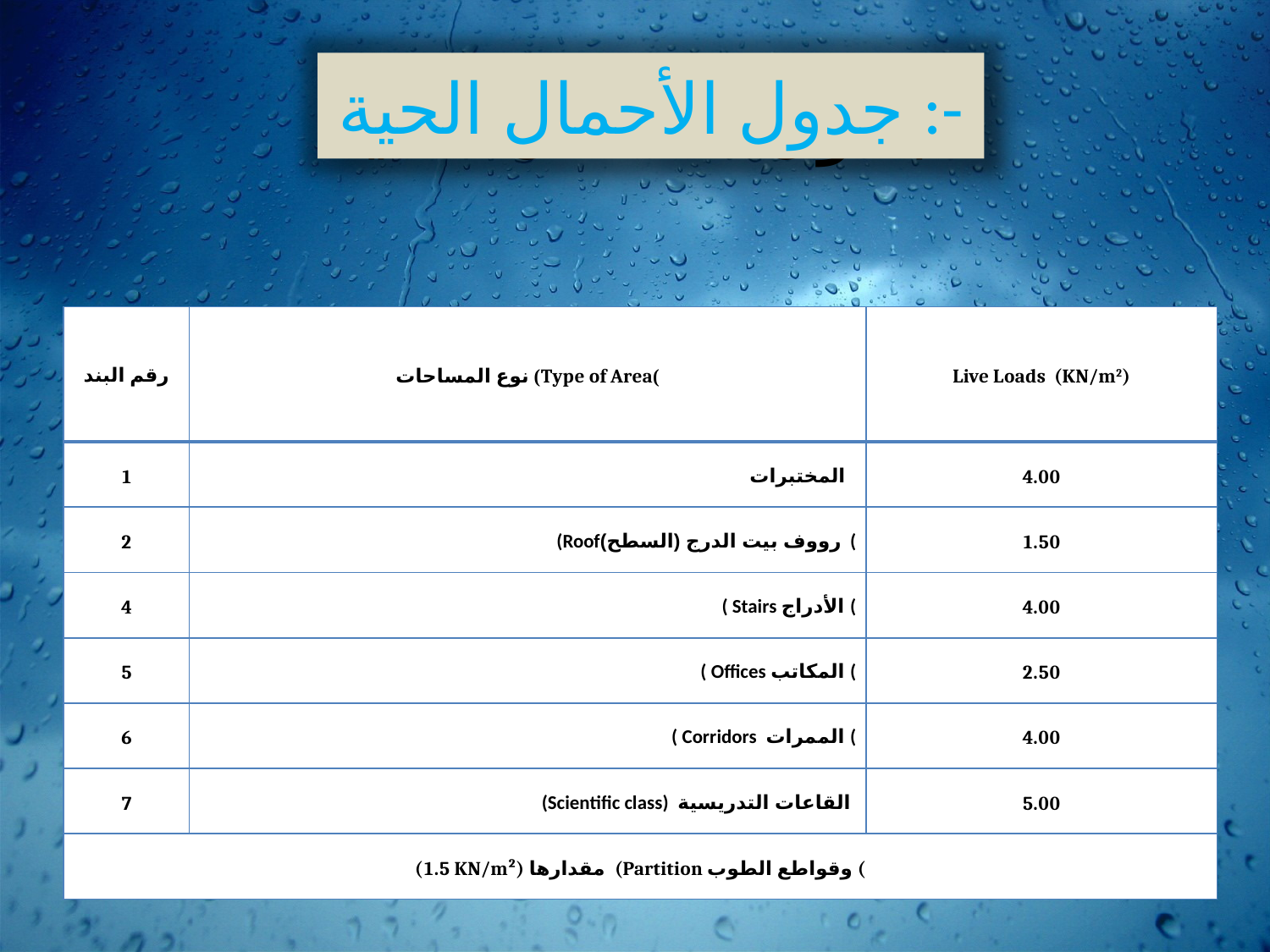

# جدول الأحمال الحية
جدول الأحمال الحية :-
| رقم البند | )Type of Area) نوع المساحات | Live Loads (KN/m2) |
| --- | --- | --- |
| 1 | المختبرات | 4.00 |
| 2 | (Roofرووف بيت الدرج (السطح) ( | 1.50 |
| 4 | ( Stairs الأدراج ( | 4.00 |
| 5 | ( Offices المكاتب ( | 2.50 |
| 6 | ( Corridors الممرات ( | 4.00 |
| 7 | (Scientific class) القاعات التدريسية | 5.00 |
| (1.5 KN/m²) مقدارها (Partition وقواطع الطوب ( |  |  |